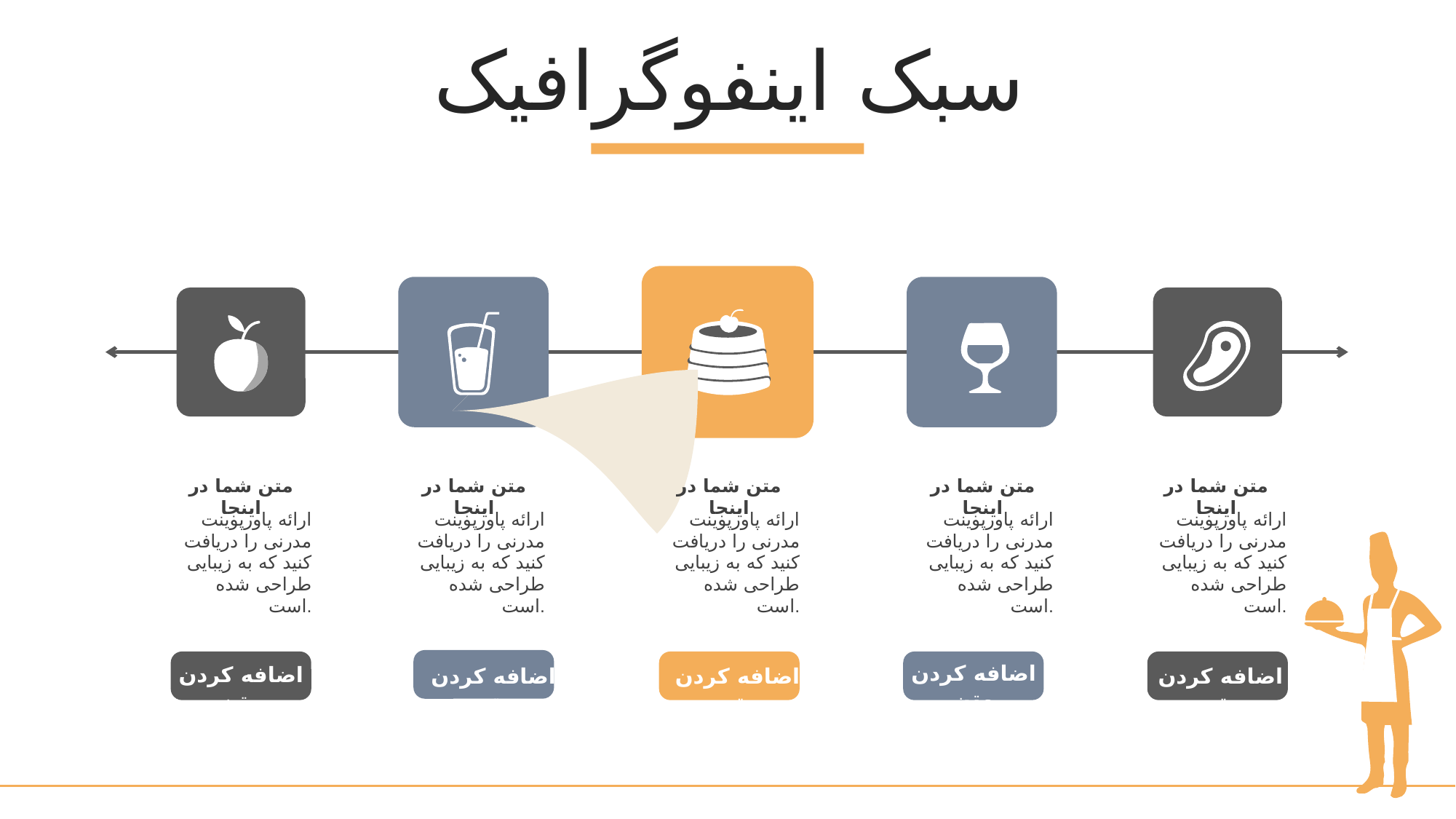

سبک اینفوگرافیک

متن شما در اینجا
ارائه پاورپوینت مدرنی را دریافت کنید که به زیبایی طراحی شده است.
متن شما در اینجا
ارائه پاورپوینت مدرنی را دریافت کنید که به زیبایی طراحی شده است.
متن شما در اینجا
ارائه پاورپوینت مدرنی را دریافت کنید که به زیبایی طراحی شده است.
متن شما در اینجا
ارائه پاورپوینت مدرنی را دریافت کنید که به زیبایی طراحی شده است.
متن شما در اینجا
ارائه پاورپوینت مدرنی را دریافت کنید که به زیبایی طراحی شده است.

اضافه کردن متن
اضافه کردن متن
اضافه کردن متن
اضافه کردن متن
اضافه کردن متن